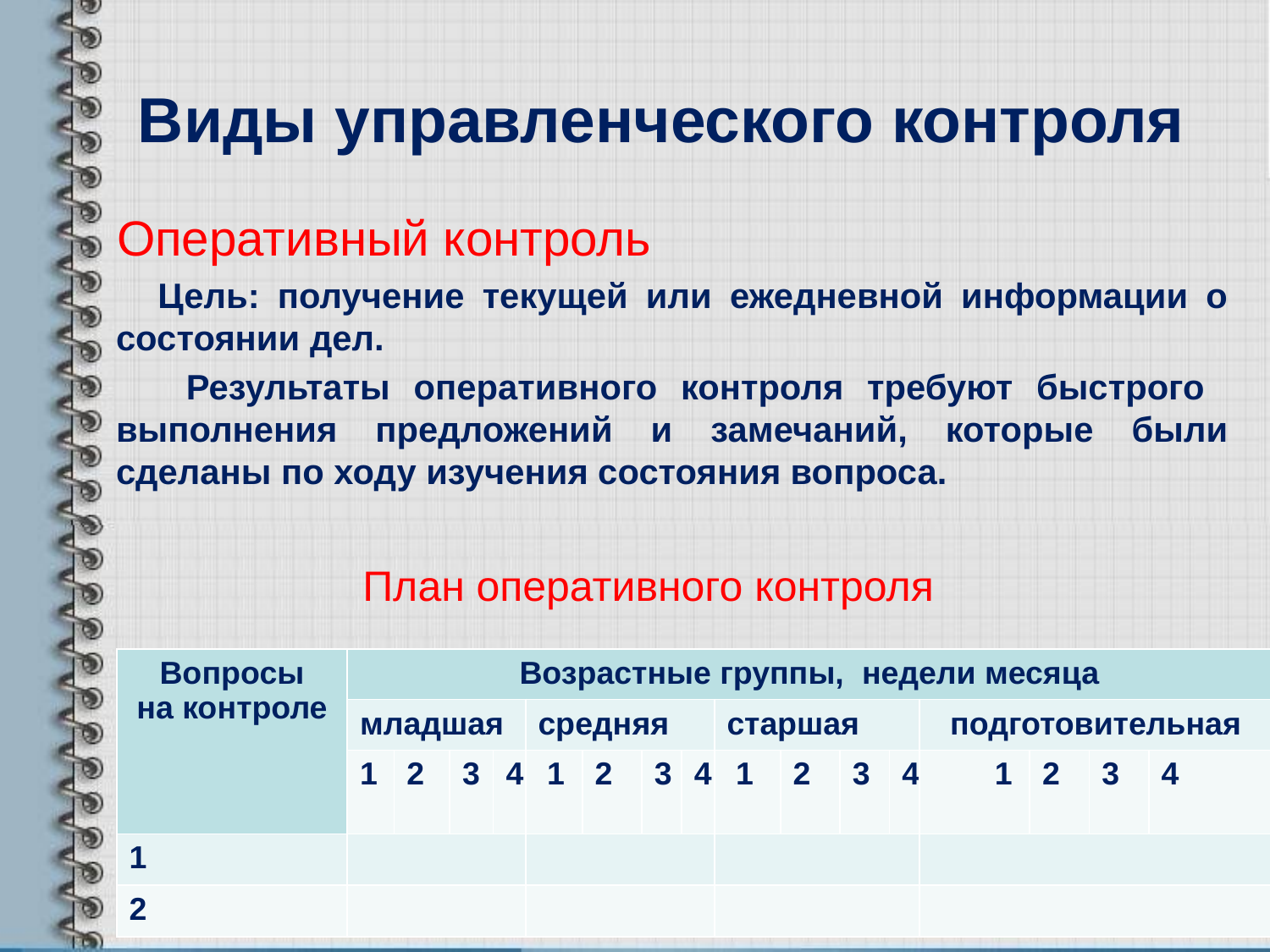

# Виды управленческого контроля

     Оперативный контроль
     Цель: получение текущей или ежедневной информации о состоянии дел.
     Результаты оперативного контроля требуют быстрого  выполнения предложений и замечаний, которые были сделаны по ходу изучения состояния вопроса.

План оперативного контроля

| Вопросы на контроле | Возрастные группы, недели месяца |  |  |  |  |  |  |  |  |  |  |  |  |  |  |  |
| --- | --- | --- | --- | --- | --- | --- | --- | --- | --- | --- | --- | --- | --- | --- | --- | --- |
|  | младшая |  |  |  | средняя |  |  |  | старшая |  |  |  | подготовительная |  |  |  |
|  | 1 | 2 | 3 | 4 | 1 | 2 | 3 | 4 | 1 | 2 | 3 | 4 | 1 | 2 | 3 | 4 |
| 1 |  |  |  |  |  |  |  |  |  |  |  |  |  |  |  |  |
| 2 |  |  |  |  |  |  |  |  |  |  |  |  |  |  |  |  |